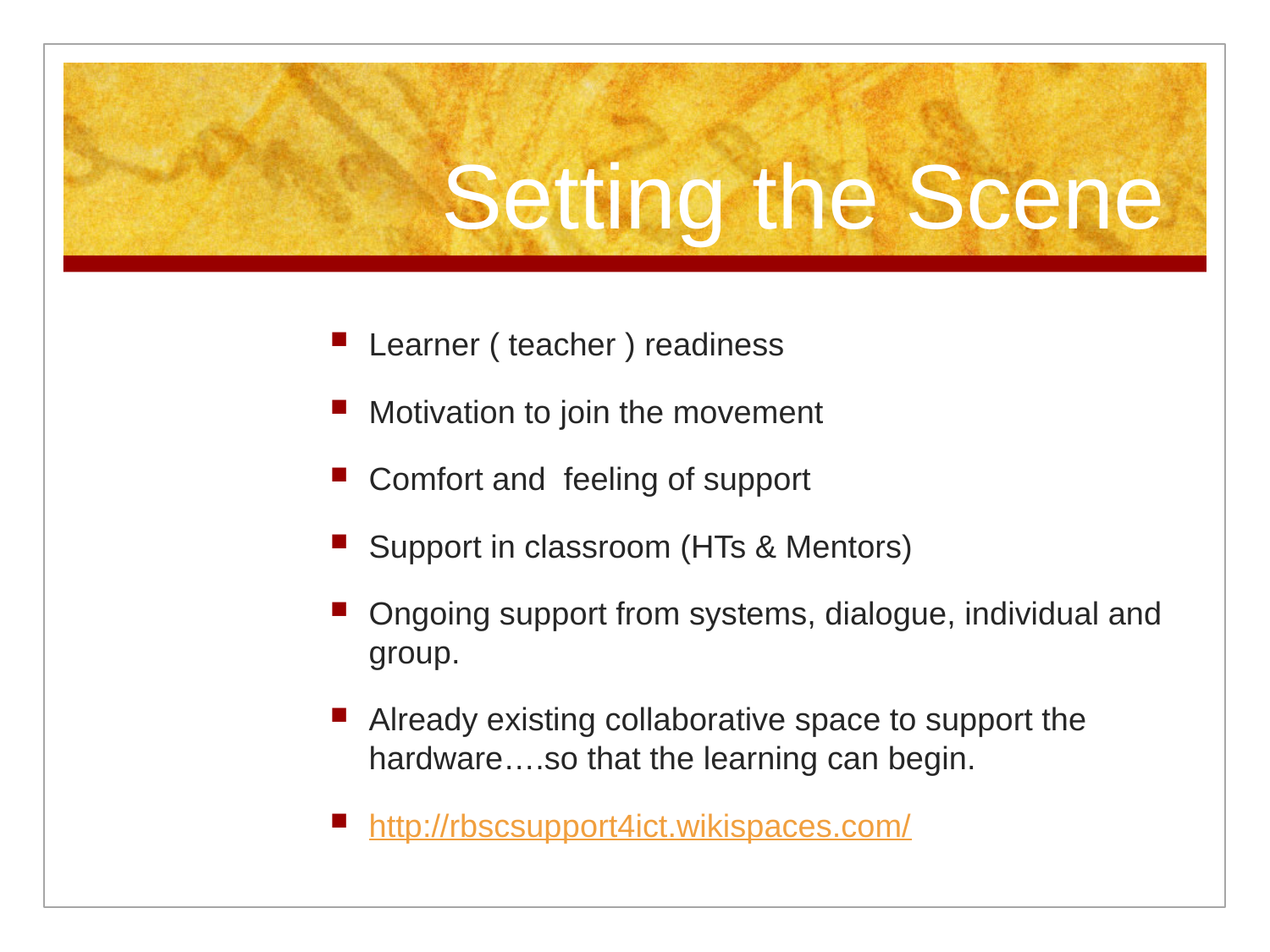

# Setting the Scene
Learner ( teacher ) readiness
Motivation to join the movement
Comfort and  feeling of support
Support in classroom (HTs & Mentors)
Ongoing support from systems, dialogue, individual and group.
Already existing collaborative space to support the hardware….so that the learning can begin.
http://rbscsupport4ict.wikispaces.com/